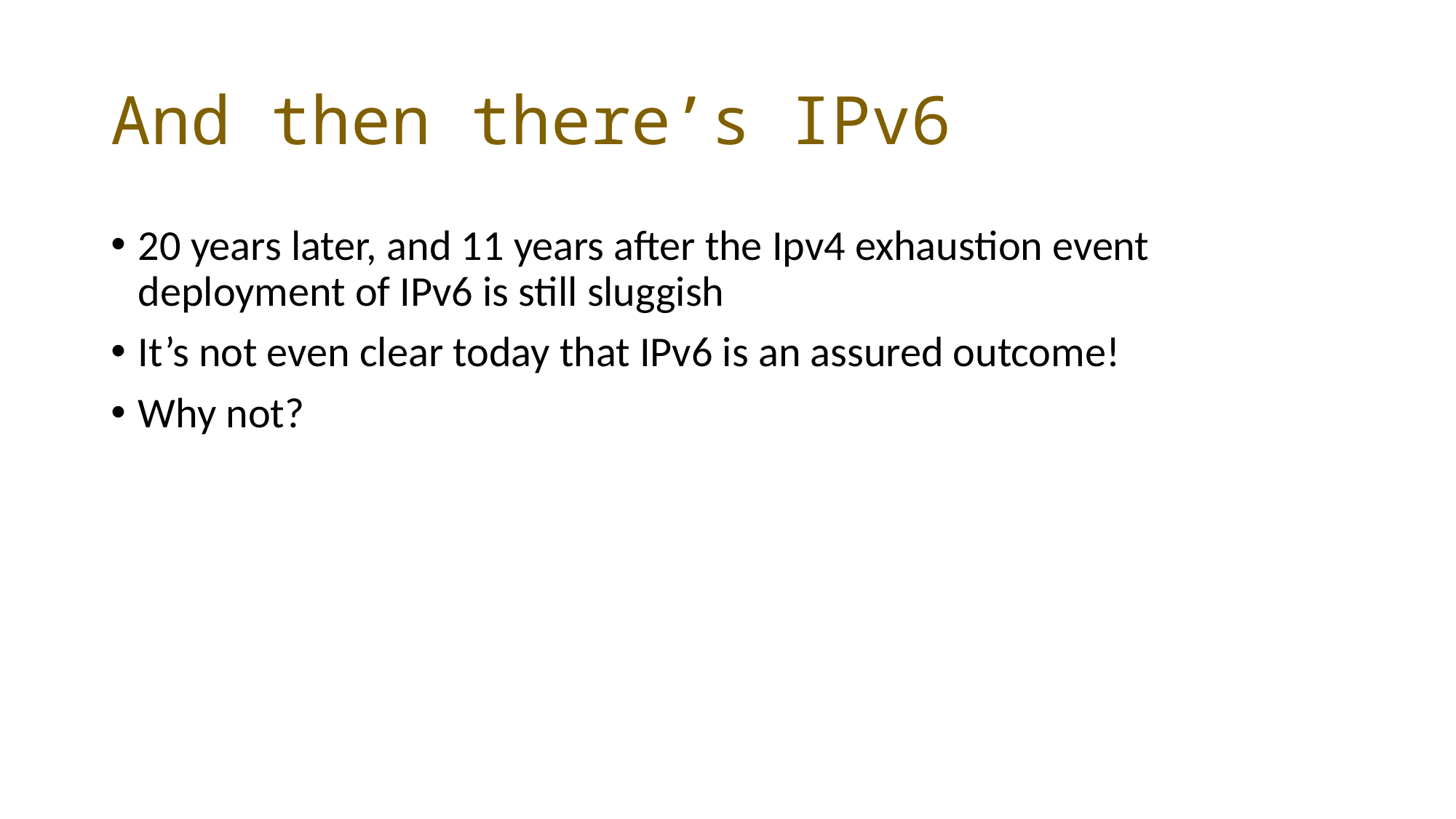

# And then there’s IPv6
20 years later, and 11 years after the Ipv4 exhaustion event deployment of IPv6 is still sluggish
It’s not even clear today that IPv6 is an assured outcome!
Why not?